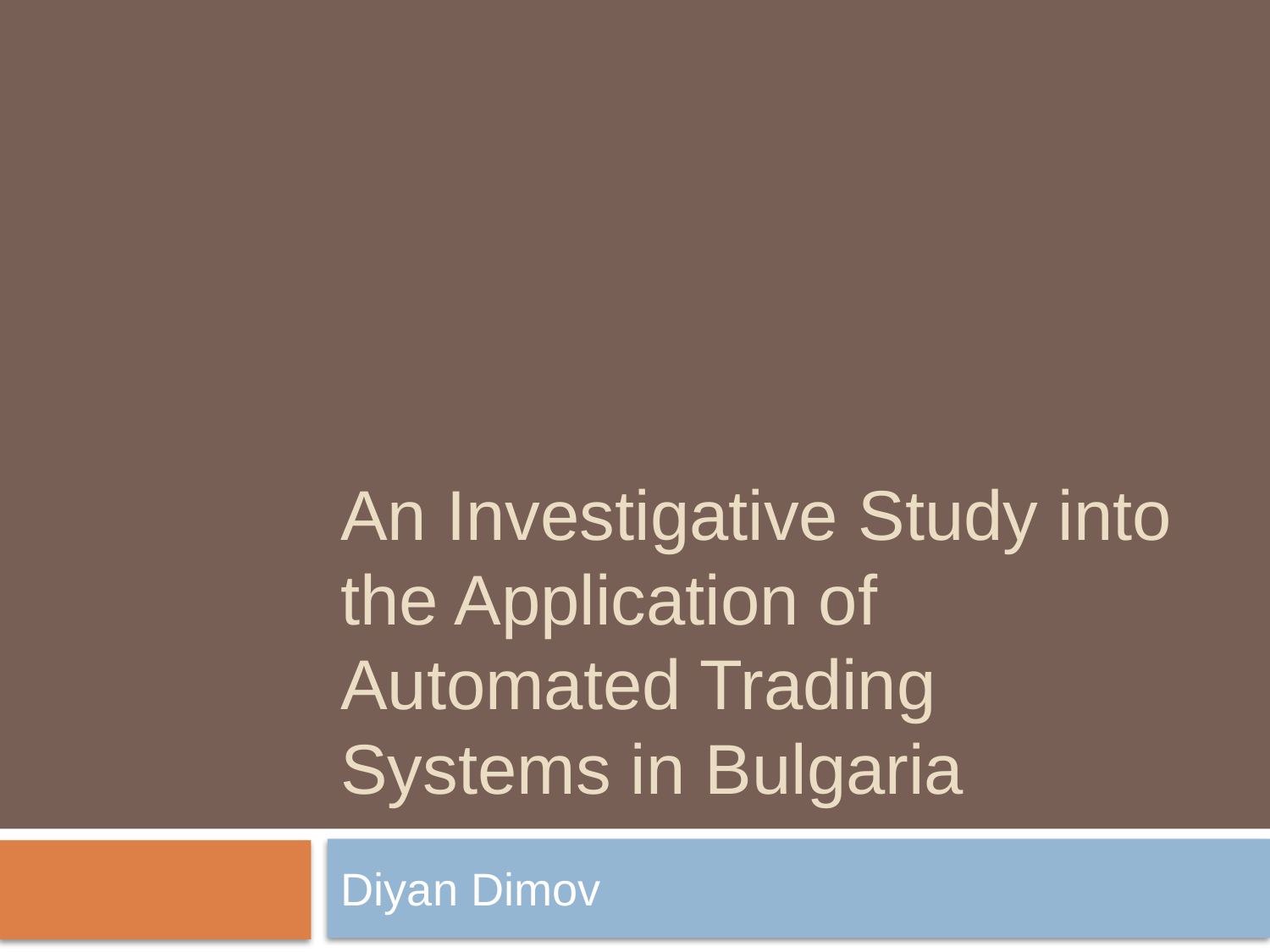

# An Investigative Study into the Application of Automated Trading Systems in Bulgaria
Diyan Dimov